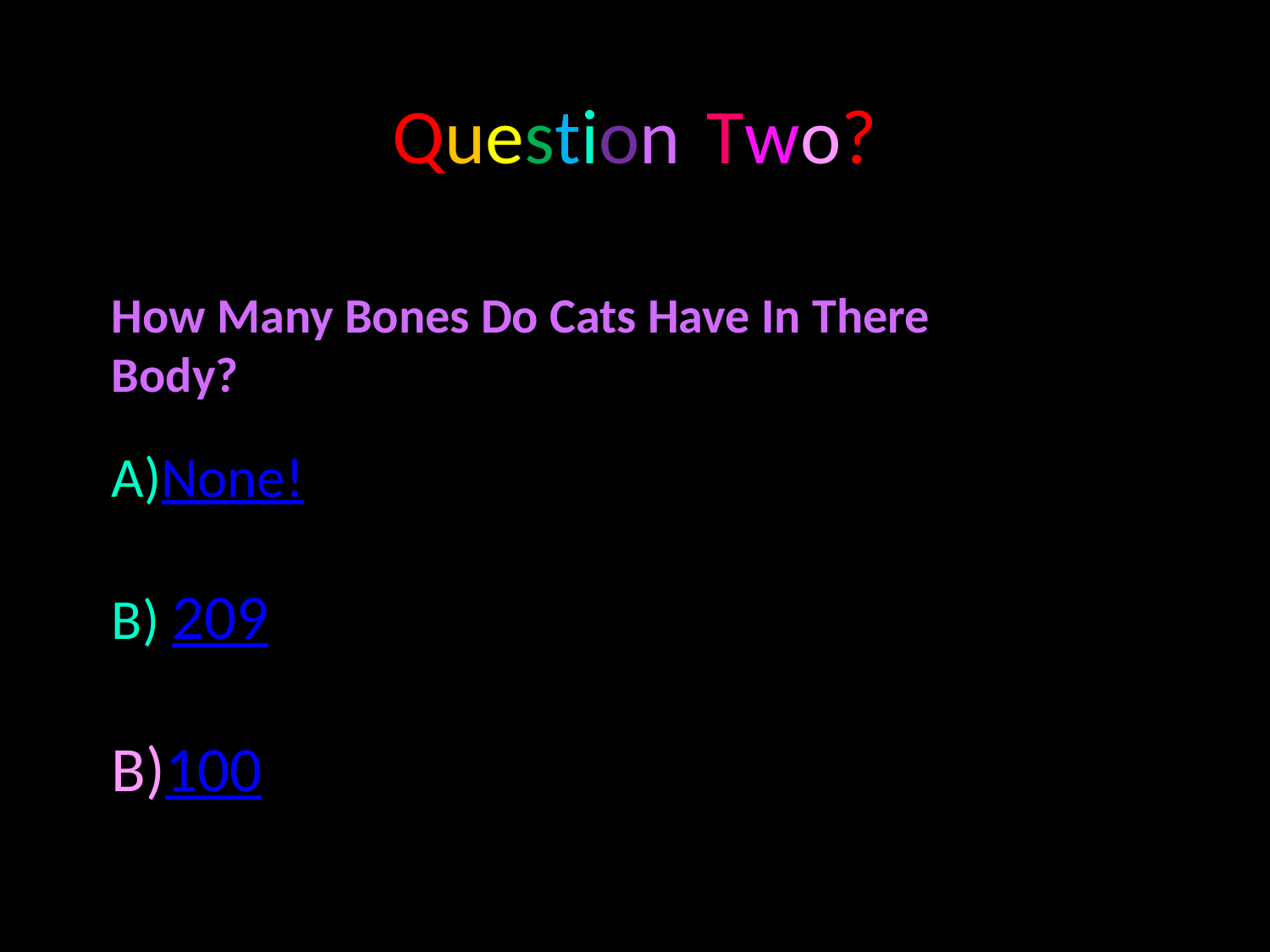

# Question Two?
How Many Bones Do Cats Have In There Body?

None!

B) 209

100